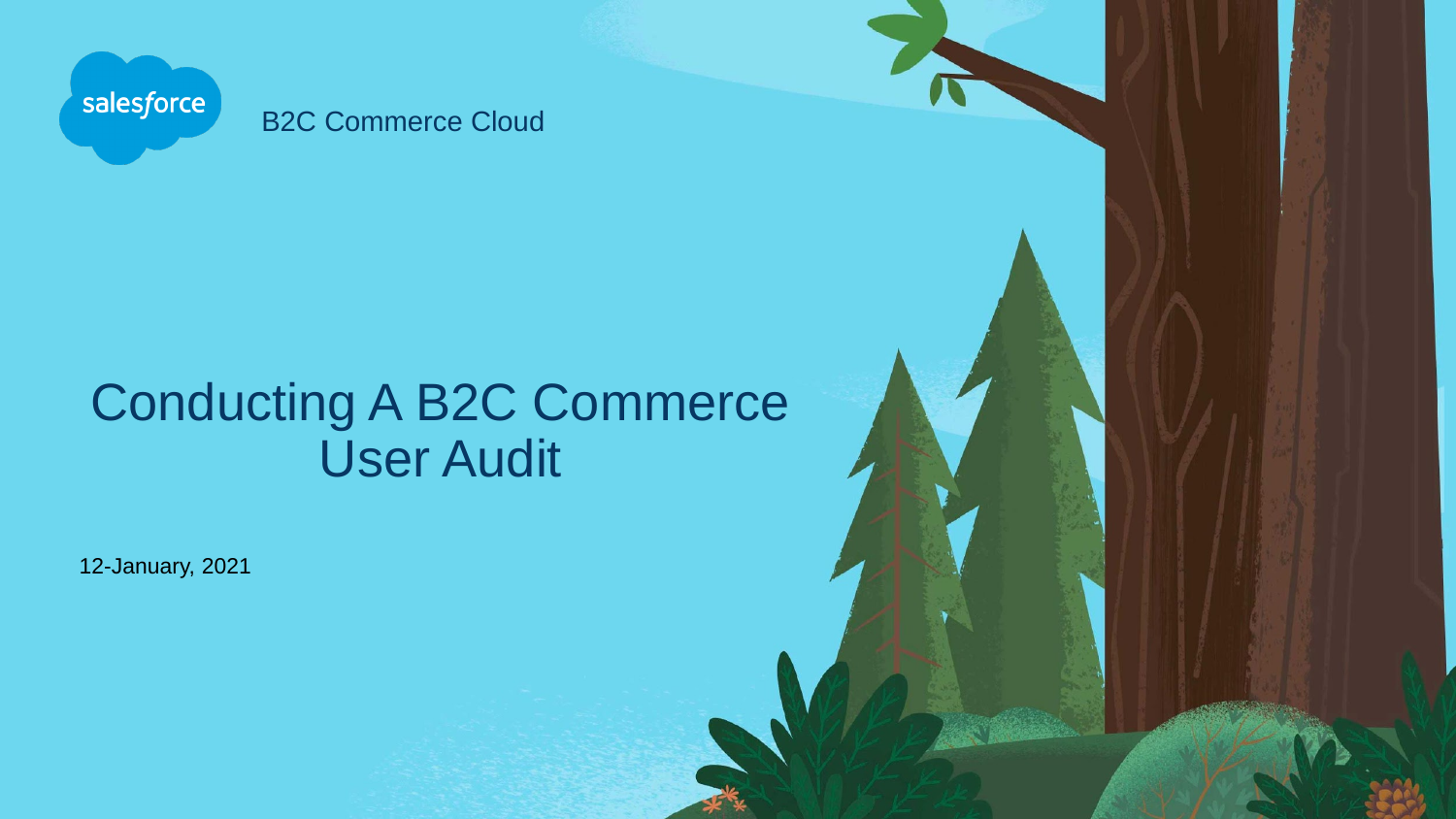

B2C Commerce Cloud
# Conducting A B2C Commerce User Audit
12-January, 2021